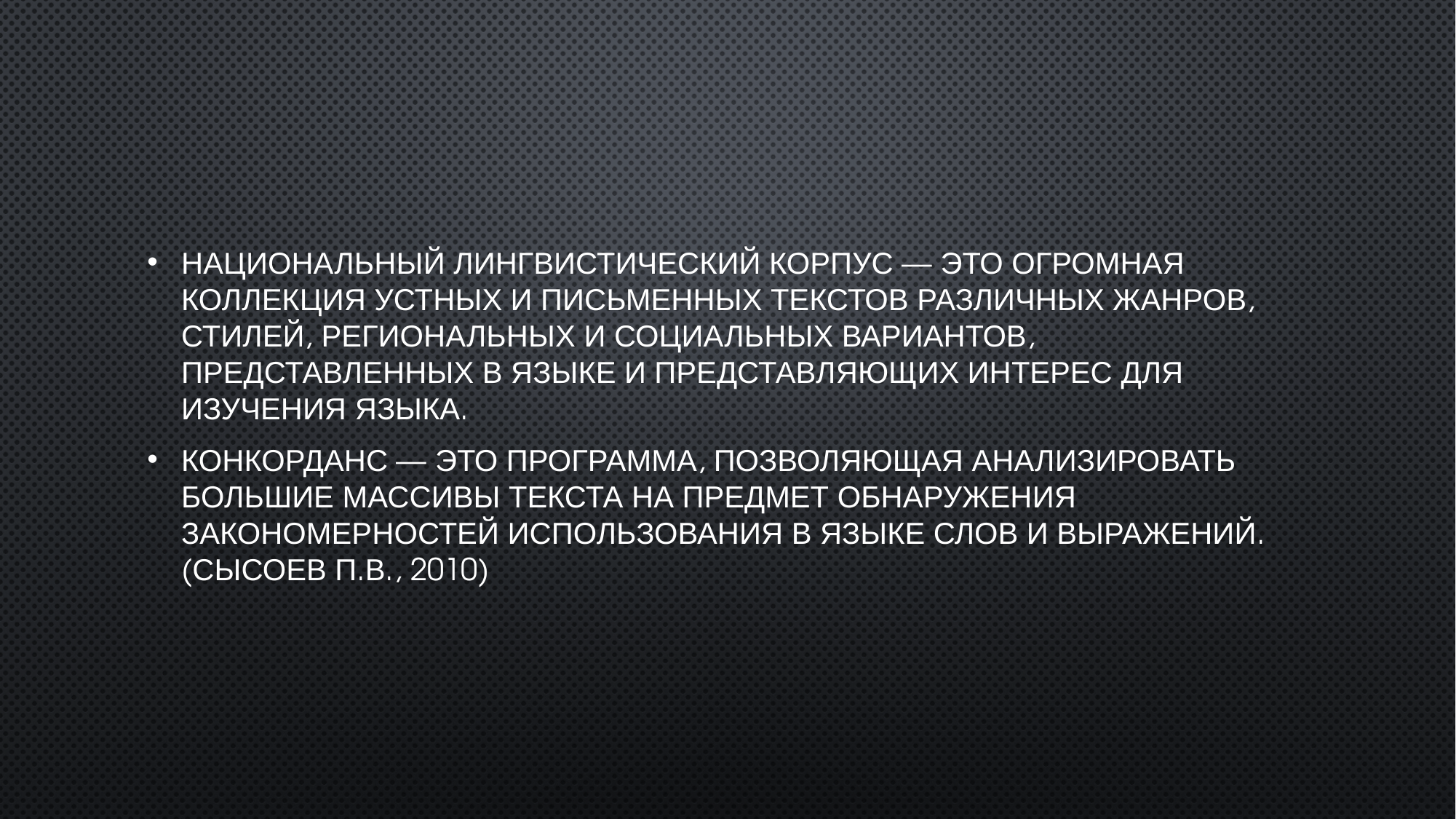

Национальный лингвистический корпус — это огромная коллекция устных и письменных текстов различных жанров, стилей, региональных и социальных вариантов, представленных в языке и представляющих интерес для изучения языка.
Конкорданс — это программа, позволяющая анализировать большие массивы текста на предмет обнаружения закономерностей использования в языке слов и выражений. (Сысоев П.В., 2010)